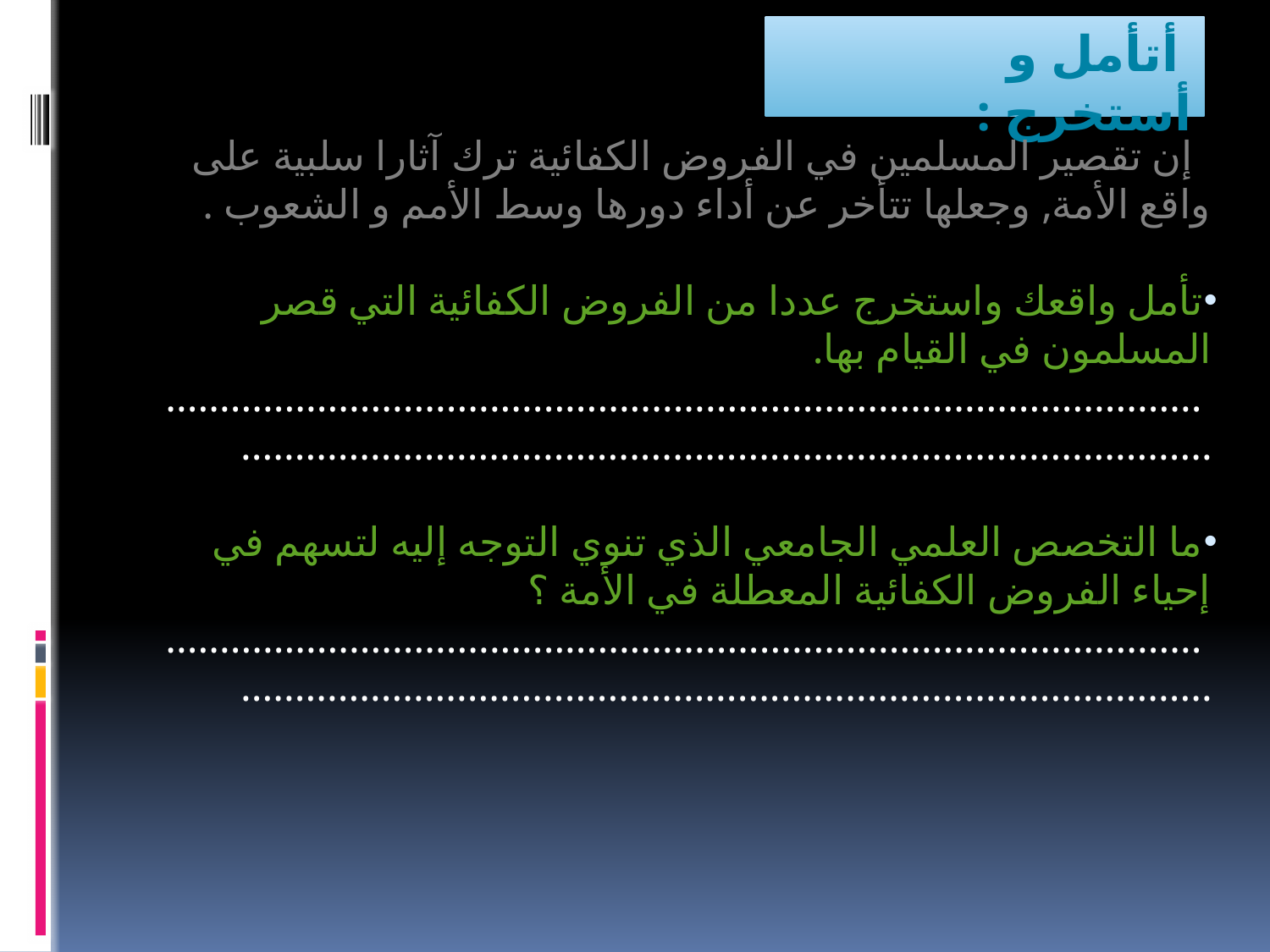

# أتأمل و أستخرج :
    إن تقصير المسلمين في الفروض الكفائية ترك آثارا سلبية على واقع الأمة, وجعلها تتأخر عن أداء دورها وسط الأمم و الشعوب .

تأمل واقعك واستخرج عددا من الفروض الكفائية التي قصر المسلمون في القيام بها.
 ..........................................................................................................................................................................................

ما التخصص العلمي الجامعي الذي تنوي التوجه إليه لتسهم في إحياء الفروض الكفائية المعطلة في الأمة ؟
 ..........................................................................................................................................................................................